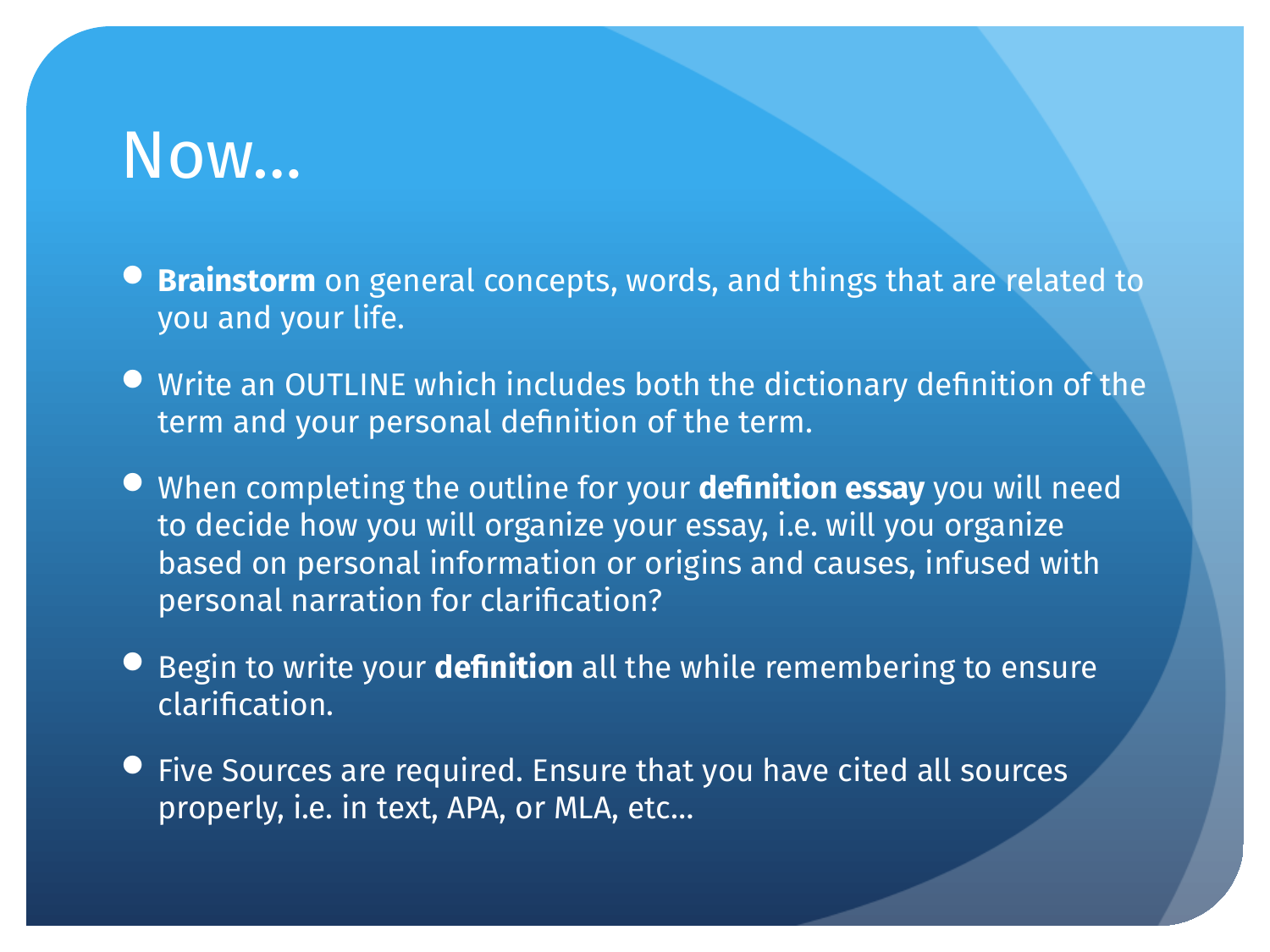

# Now…
Brainstorm on general concepts, words, and things that are related to you and your life.
Write an OUTLINE which includes both the dictionary definition of the term and your personal definition of the term.
When completing the outline for your definition essay you will need to decide how you will organize your essay, i.e. will you organize based on personal information or origins and causes, infused with personal narration for clarification?
Begin to write your definition all the while remembering to ensure clarification.
Five Sources are required. Ensure that you have cited all sources properly, i.e. in text, APA, or MLA, etc…